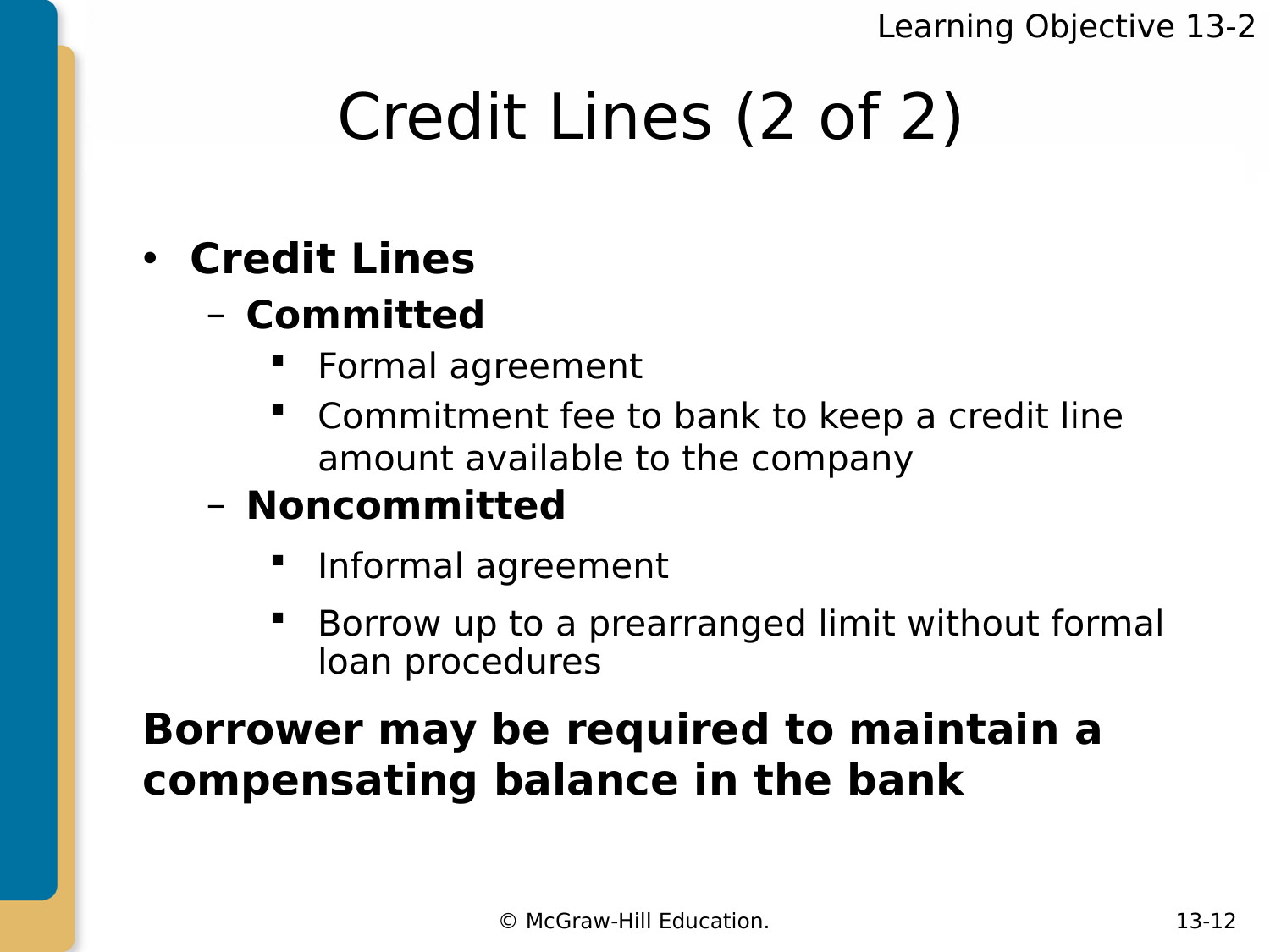

Learning Objective 13-2
# Credit Lines (2 of 2)
Credit Lines
Committed
Formal agreement
Commitment fee to bank to keep a credit line amount available to the company
Noncommitted
Informal agreement
Borrow up to a prearranged limit without formal loan procedures
Borrower may be required to maintain a compensating balance in the bank